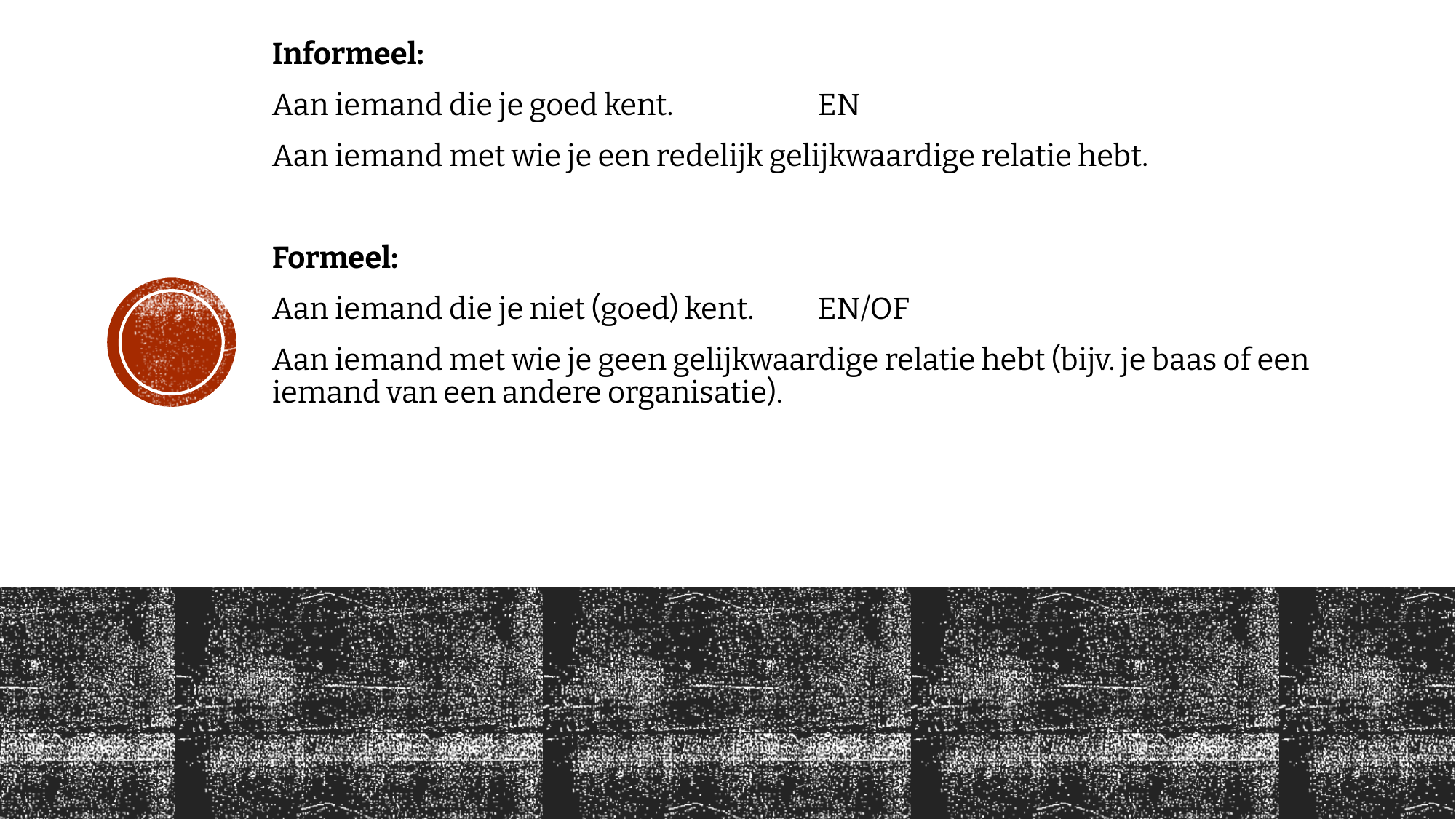

Informeel:
Aan iemand die je goed kent. 		EN
Aan iemand met wie je een redelijk gelijkwaardige relatie hebt.

Formeel:
Aan iemand die je niet (goed) kent. 	EN/OF
Aan iemand met wie je geen gelijkwaardige relatie hebt (bijv. je baas of een iemand van een andere organisatie).